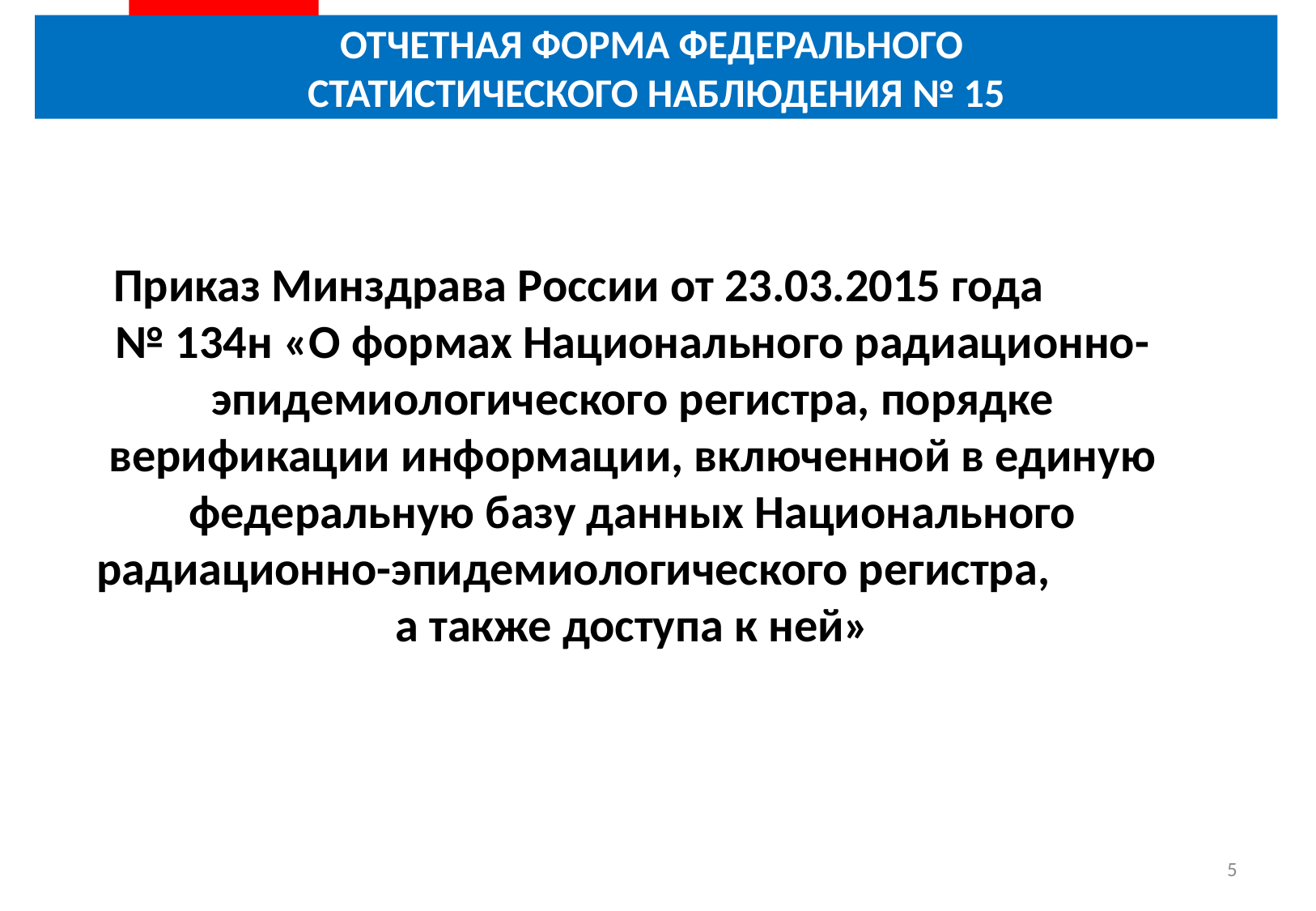

# ОТЧЕТНАЯ ФОРМА ФЕДЕРАЛЬНОГО СТАТИСТИЧЕСКОГО НАБЛЮДЕНИЯ № 15
Приказ Минздрава России от 23.03.2015 года           № 134н «О формах Национального радиационно-эпидемиологического регистра, порядке верификации информации, включенной в единую федеральную базу данных Национального радиационно-эпидемиологического регистра,            а также доступа к ней»
5